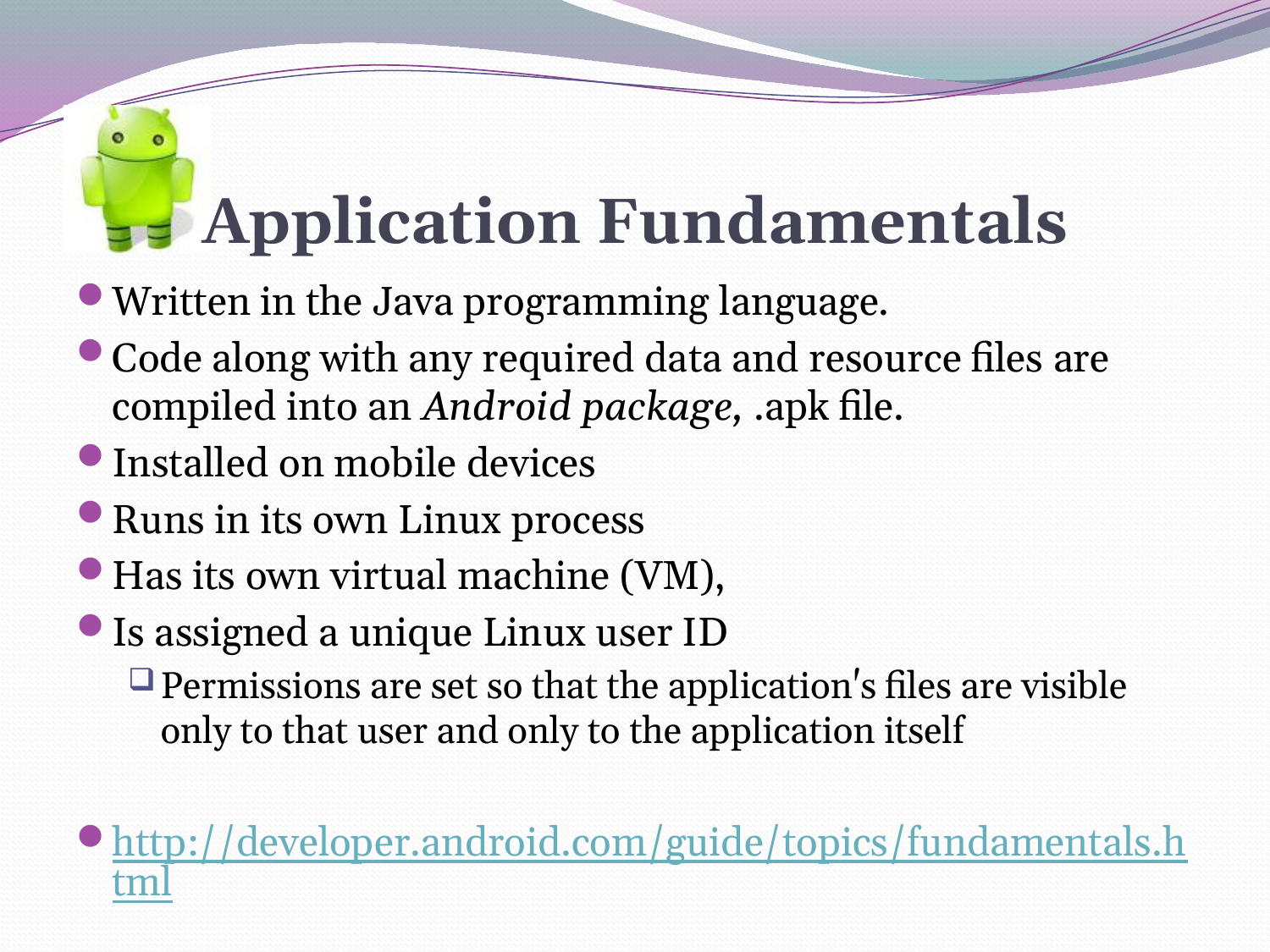

# Application Fundamentals
Written in the Java programming language.
Code along with any required data and resource files are compiled into an Android package, .apk file.
Installed on mobile devices
Runs in its own Linux process
Has its own virtual machine (VM),
Is assigned a unique Linux user ID
Permissions are set so that the application's files are visible only to that user and only to the application itself

http://developer.android.com/guide/topics/fundamentals.html